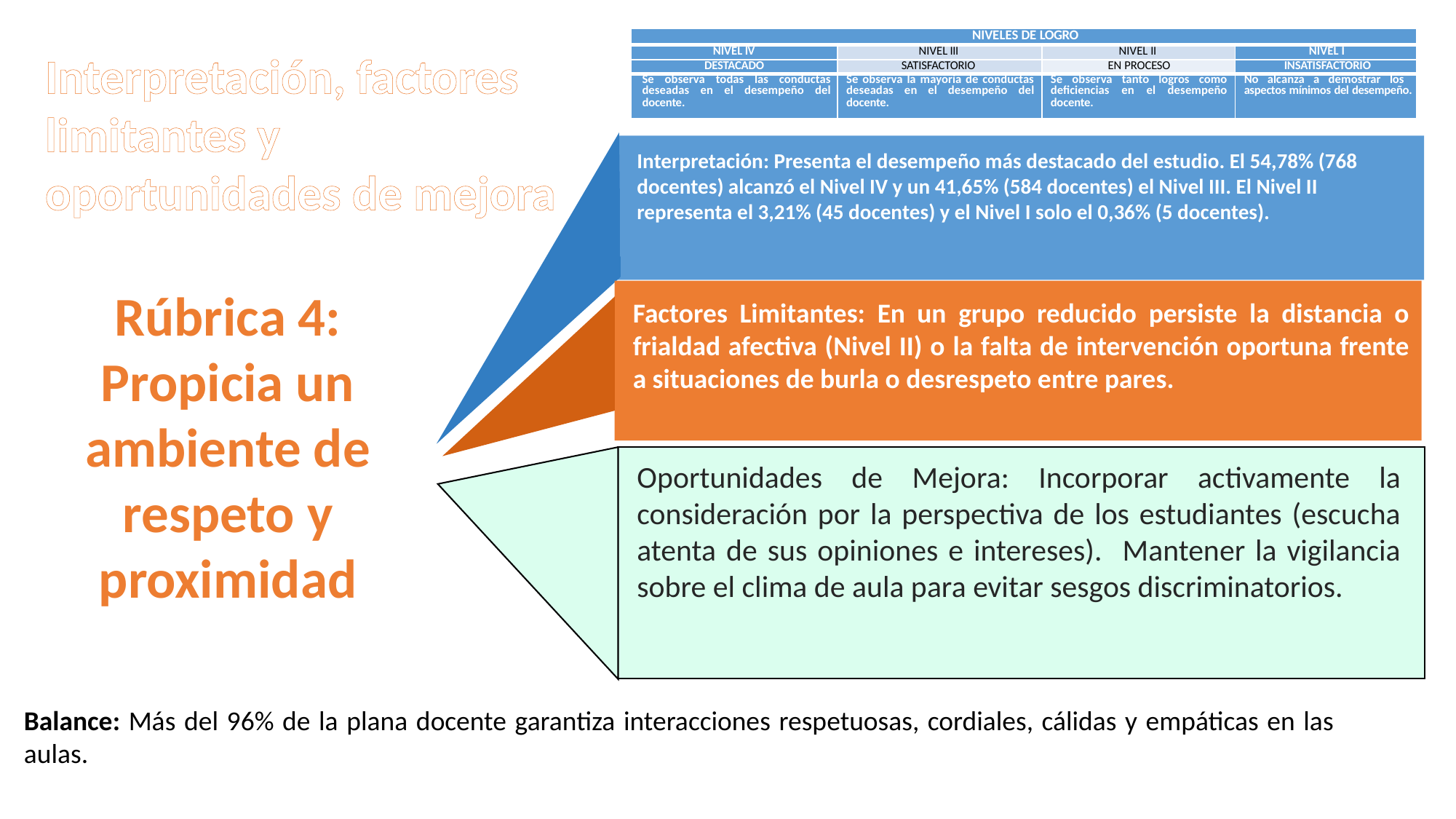

| NIVELES DE LOGRO |  |  |  |
| --- | --- | --- | --- |
| NIVEL IV | NIVEL III | NIVEL II | NIVEL I |
| DESTACADO | SATISFACTORIO | EN PROCESO | INSATISFACTORIO |
| Se observa todas las conductas deseadas en el desempeño del docente. | Se observa la mayoría de conductas deseadas en el desempeño del docente. | Se observa tanto logros como deficiencias en el desempeño docente. | No alcanza a demostrar los aspectos mínimos del desempeño. |
Interpretación, factores limitantes y oportunidades de mejora

Interpretación: Presenta el desempeño más destacado del estudio. El 54,78% (768 docentes) alcanzó el Nivel IV y un 41,65% (584 docentes) el Nivel III. El Nivel II representa el 3,21% (45 docentes) y el Nivel I solo el 0,36% (5 docentes).

Rúbrica 4: Propicia un ambiente de respeto y proximidad

Factores Limitantes: En un grupo reducido persiste la distancia o frialdad afectiva (Nivel II) o la falta de intervención oportuna frente a situaciones de burla o desrespeto entre pares.

Oportunidades de Mejora: Incorporar activamente la consideración por la perspectiva de los estudiantes (escucha atenta de sus opiniones e intereses).  Mantener la vigilancia sobre el clima de aula para evitar sesgos discriminatorios.

Balance: Más del 96% de la plana docente garantiza interacciones respetuosas, cordiales, cálidas y empáticas en las aulas.